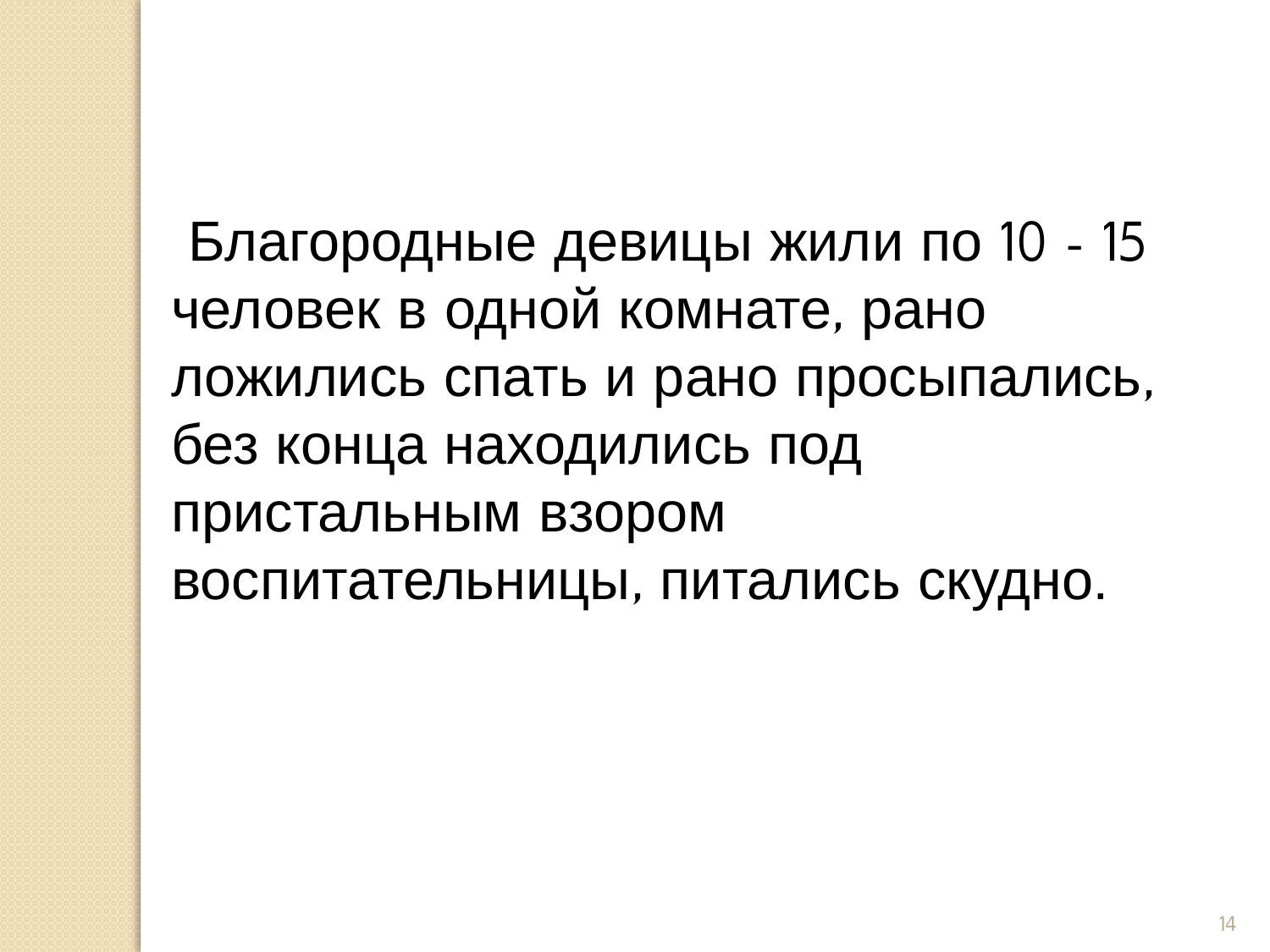

Благородные девицы жили по 10 - 15 человек в одной комнате, рано ложились спать и рано просыпались, без конца находились под пристальным взором воспитательницы, питались скудно.
14